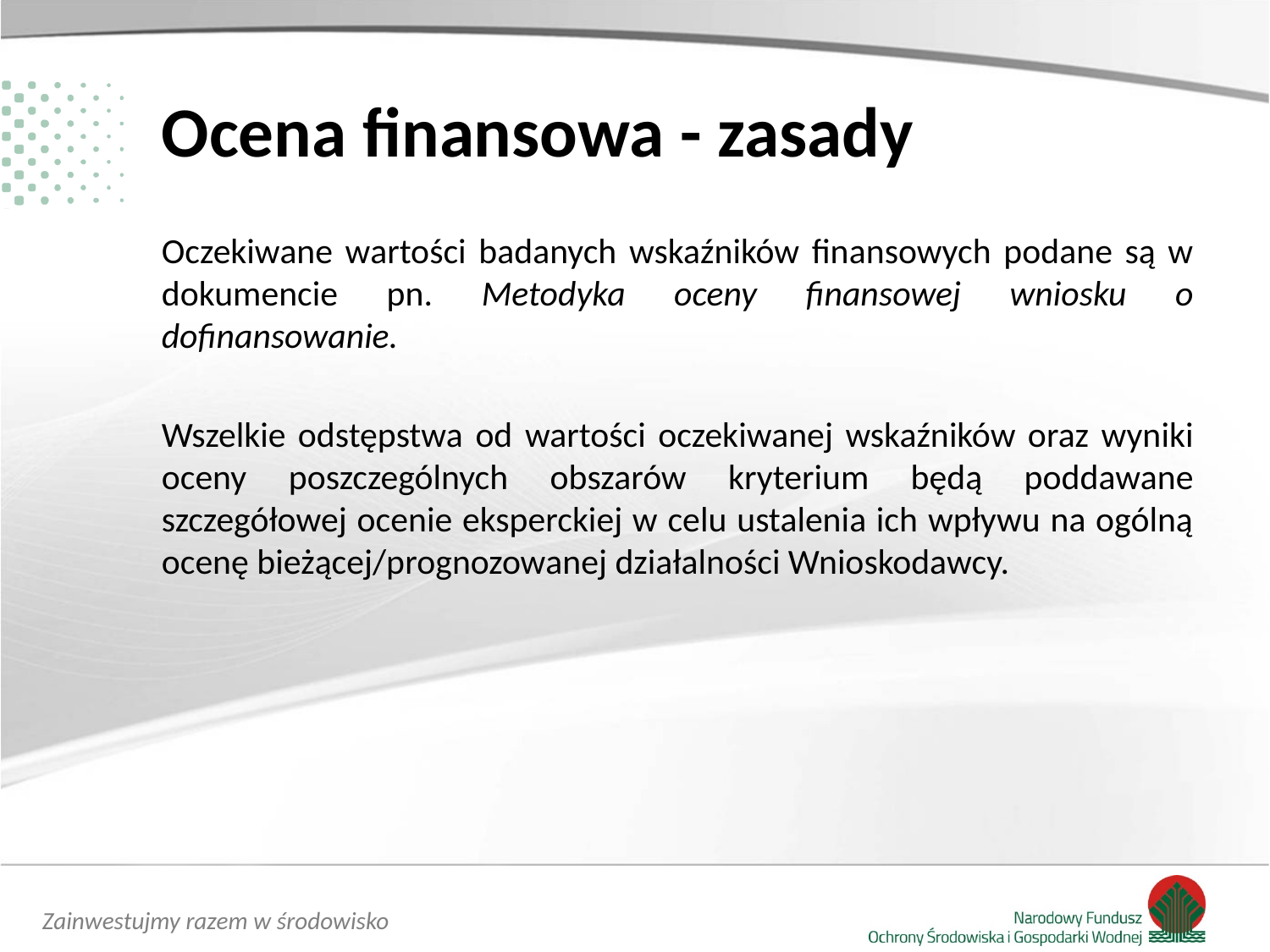

# Ocena finansowa - zasady
Oczekiwane wartości badanych wskaźników finansowych podane są w dokumencie pn. Metodyka oceny finansowej wniosku o dofinansowanie.

Wszelkie odstępstwa od wartości oczekiwanej wskaźników oraz wyniki oceny poszczególnych obszarów kryterium będą poddawane szczegółowej ocenie eksperckiej w celu ustalenia ich wpływu na ogólną ocenę bieżącej/prognozowanej działalności Wnioskodawcy.